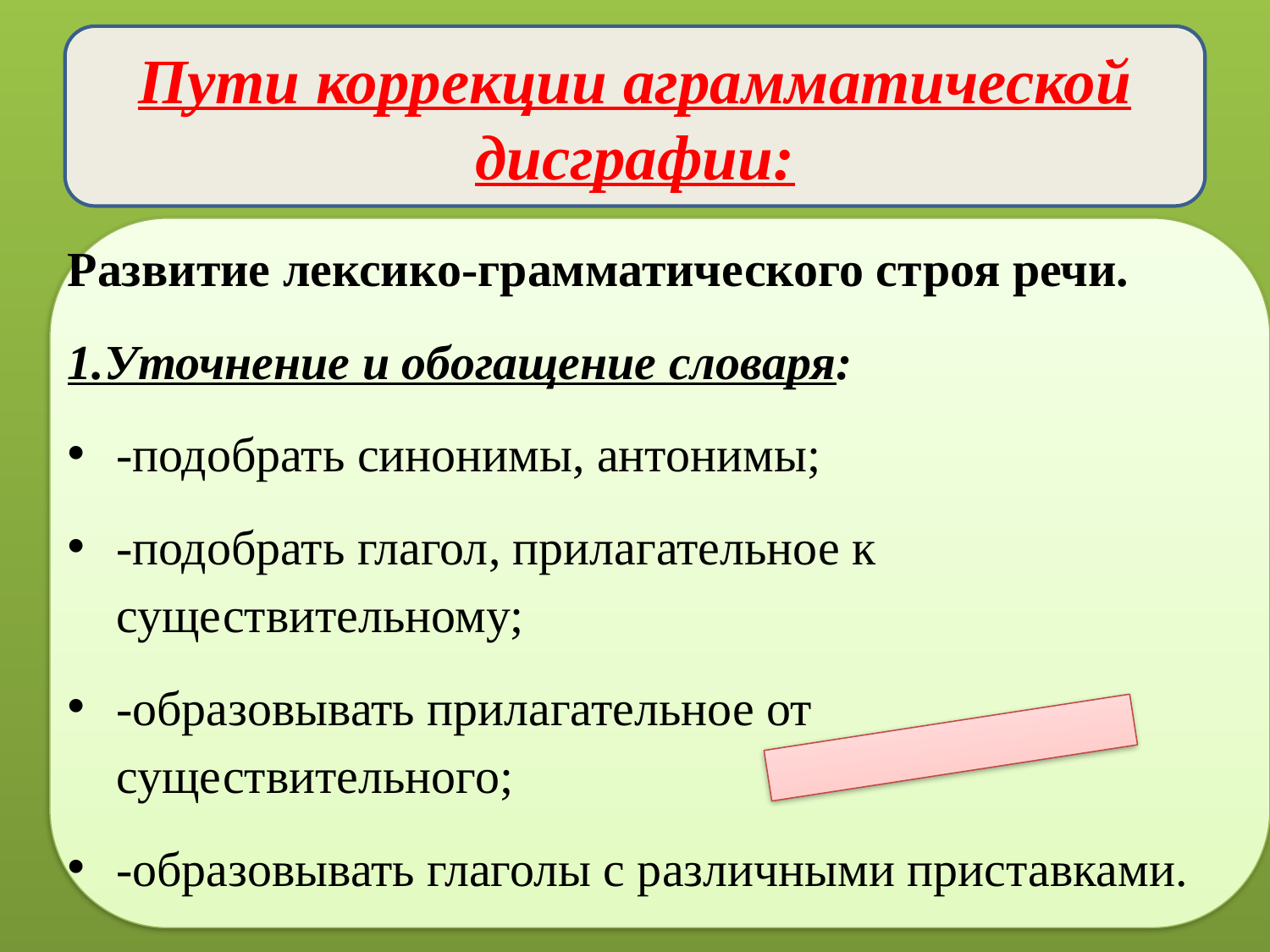

Пути коррекции аграмматической дисграфии:

Развитие лексико-грамматического строя речи.
1.Уточнение и обогащение словаря:
-подобрать синонимы, антонимы;
-подобрать глагол, прилагательное к существительному;
-образовывать прилагательное от существительного;
-образовывать глаголы с различными приставками.